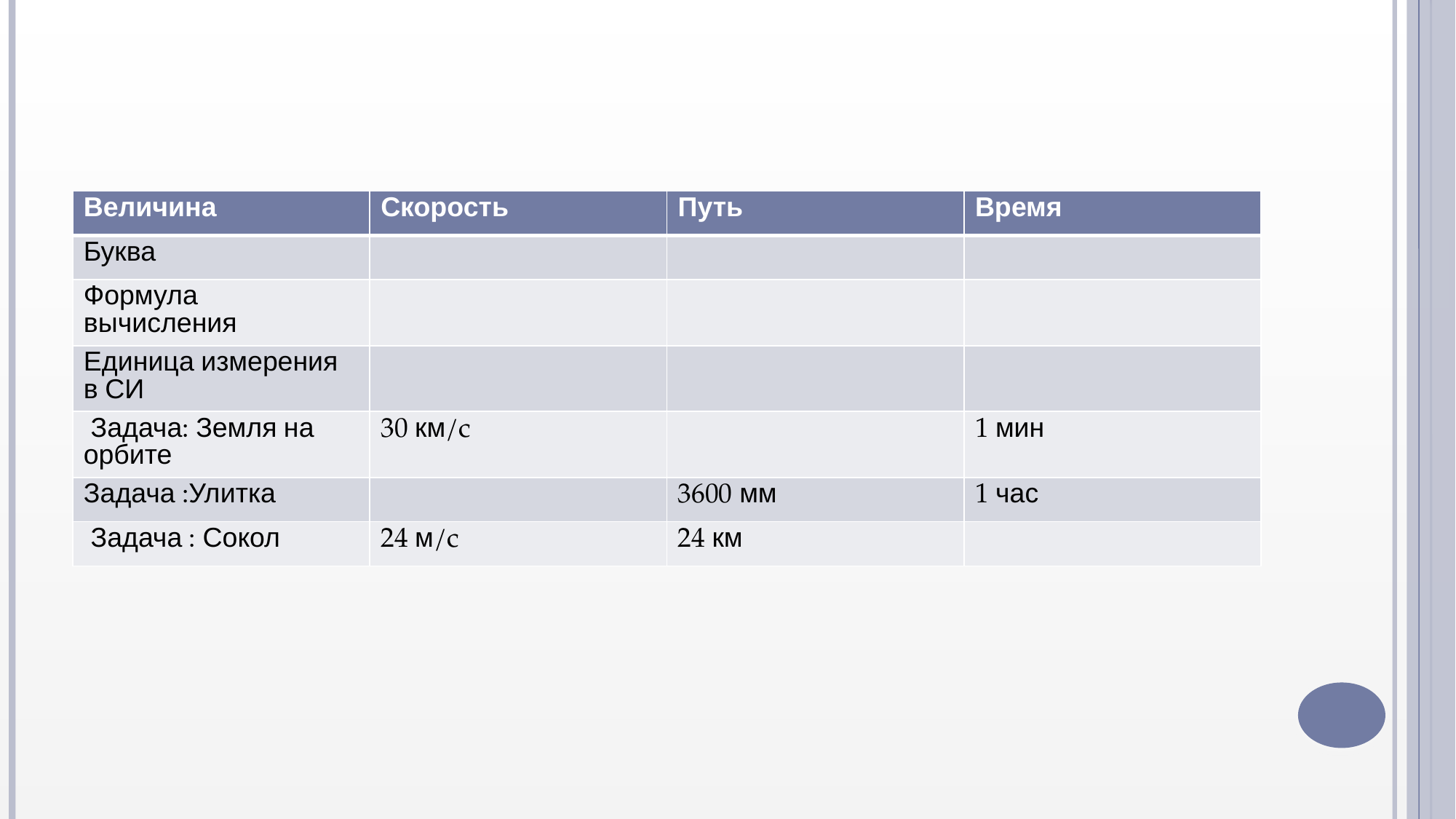

#
| Величина | Скорость | Путь | Время |
| --- | --- | --- | --- |
| Буква |  |  |  |
| Формула вычисления |  |  |  |
| Единица измерения в СИ |  |  |  |
| Задача: Земля на орбите | 30 км/c |  | 1 мин |
| Задача :Улитка |  | 3600 мм | 1 час |
| Задача : Сокол | 24 м/c | 24 км |  |